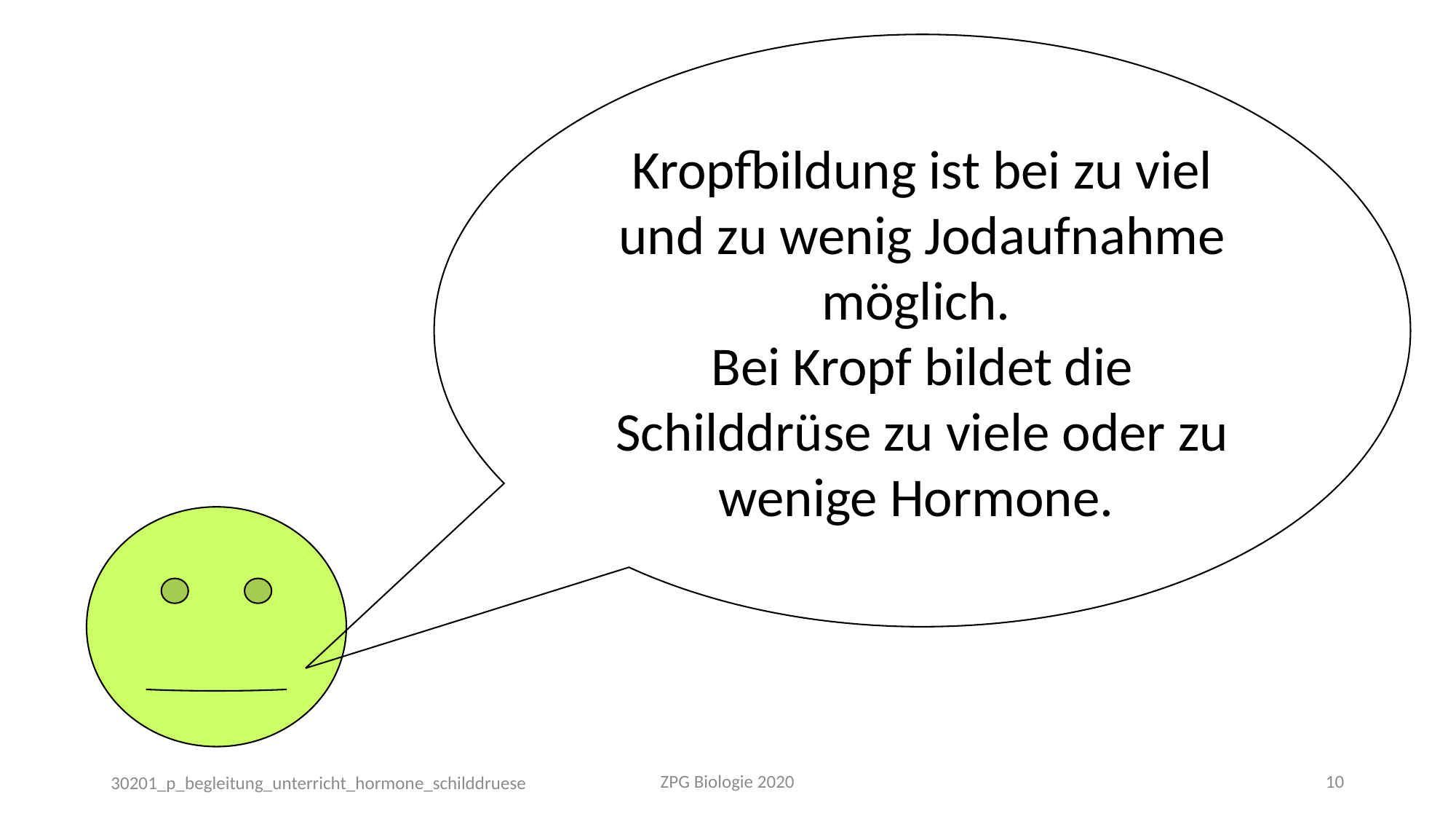

Kropfbildung ist bei zu viel und zu wenig Jodaufnahme möglich.
Bei Kropf bildet die Schilddrüse zu viele oder zu wenige Hormone.

ZPG Biologie 2020
10
30201_p_begleitung_unterricht_hormone_schilddruese